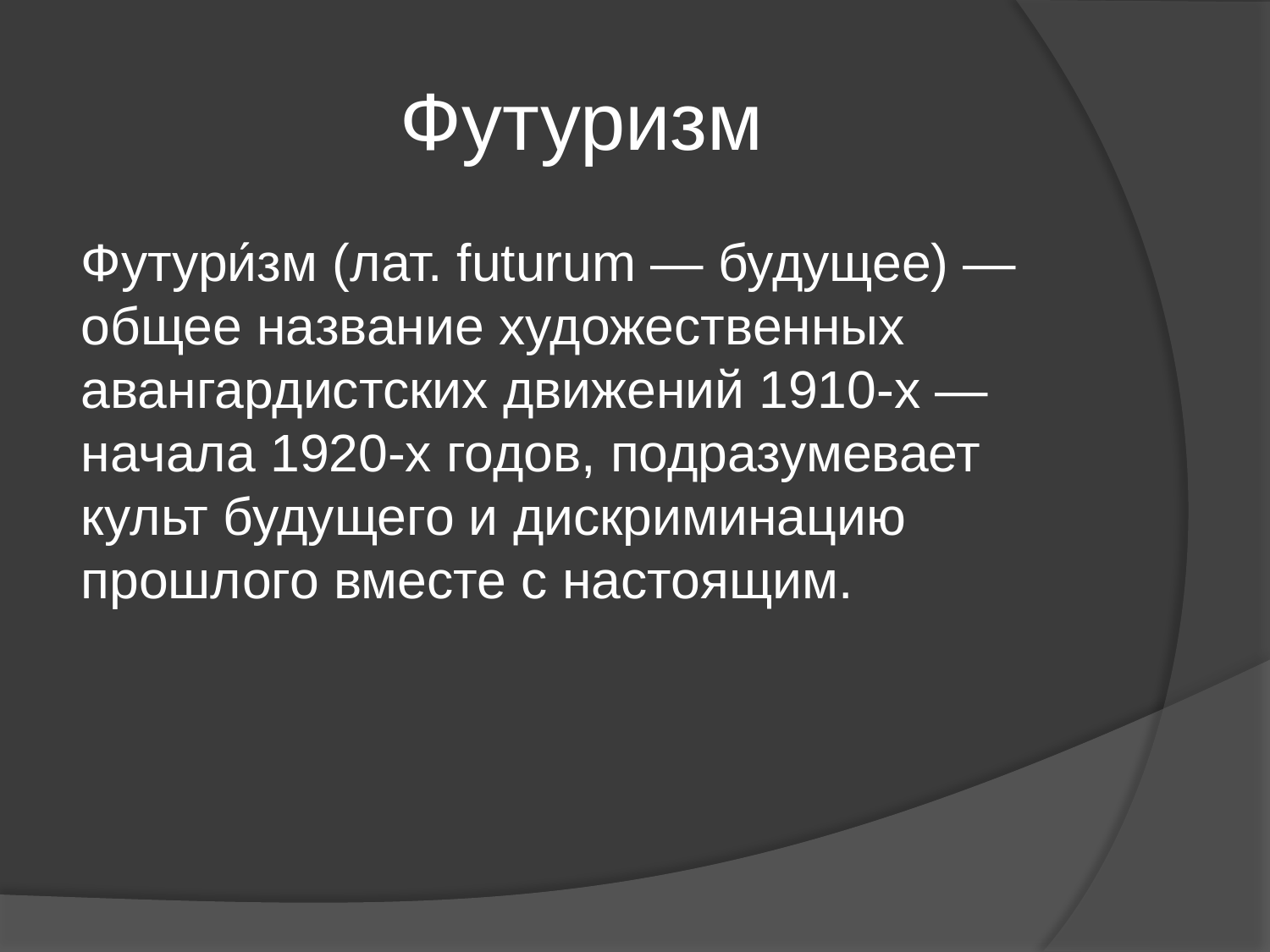

# Футуризм
Футури́зм (лат. futurum — будущее) — общее название художественных авангардистских движений 1910-х — начала 1920-х годов, подразумевает культ будущего и дискриминацию прошлого вместе с настоящим.